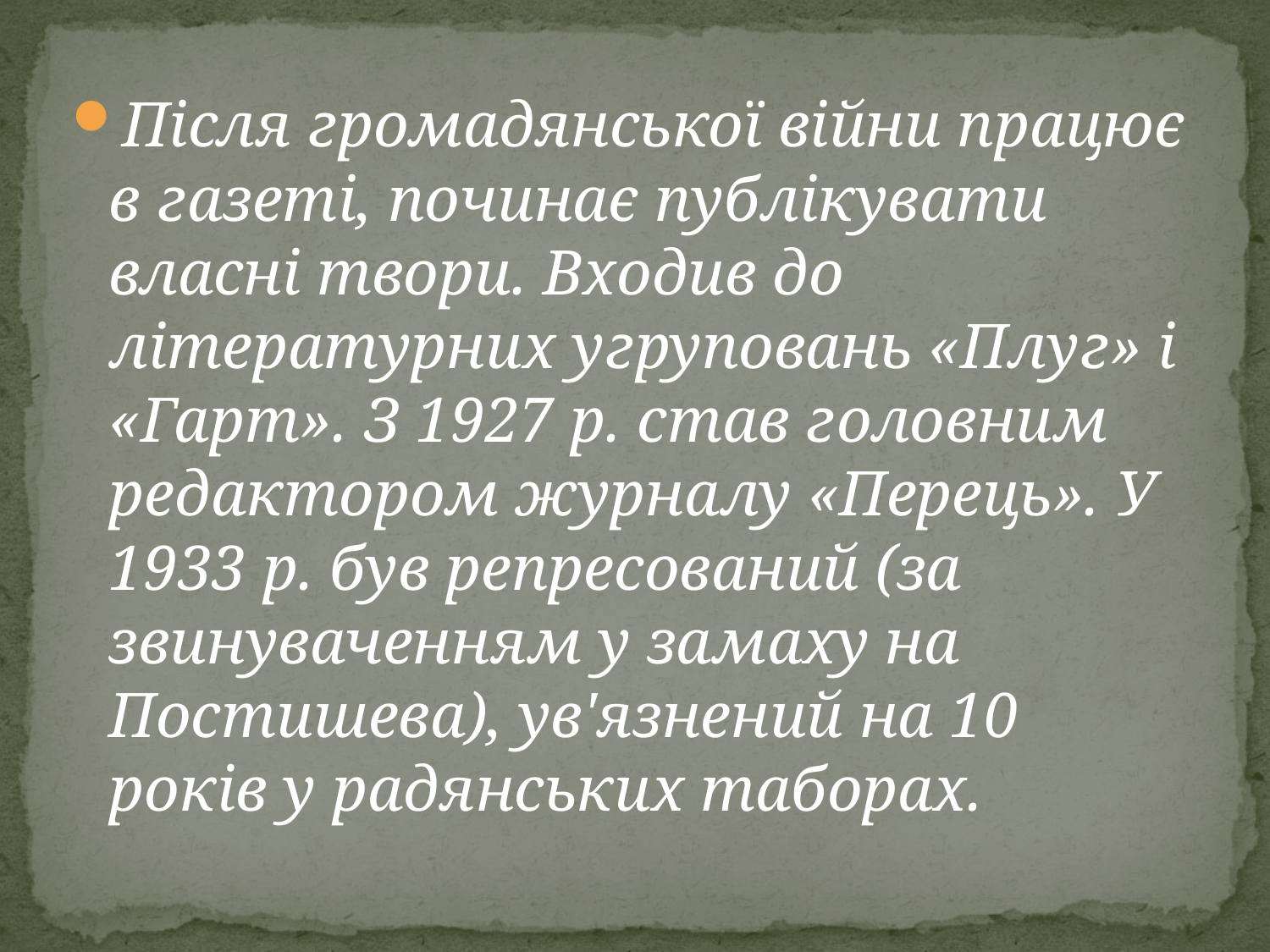

#
Після громадянської війни працює в газеті, починає публікувати власні твори. Входив до літературних угруповань «Плуг» і «Гарт». З 1927 р. став головним редактором журналу «Перець». У 1933 р. був репресований (за звинуваченням у замаху на Постишева), ув'язнений на 10 років у радянських таборах.